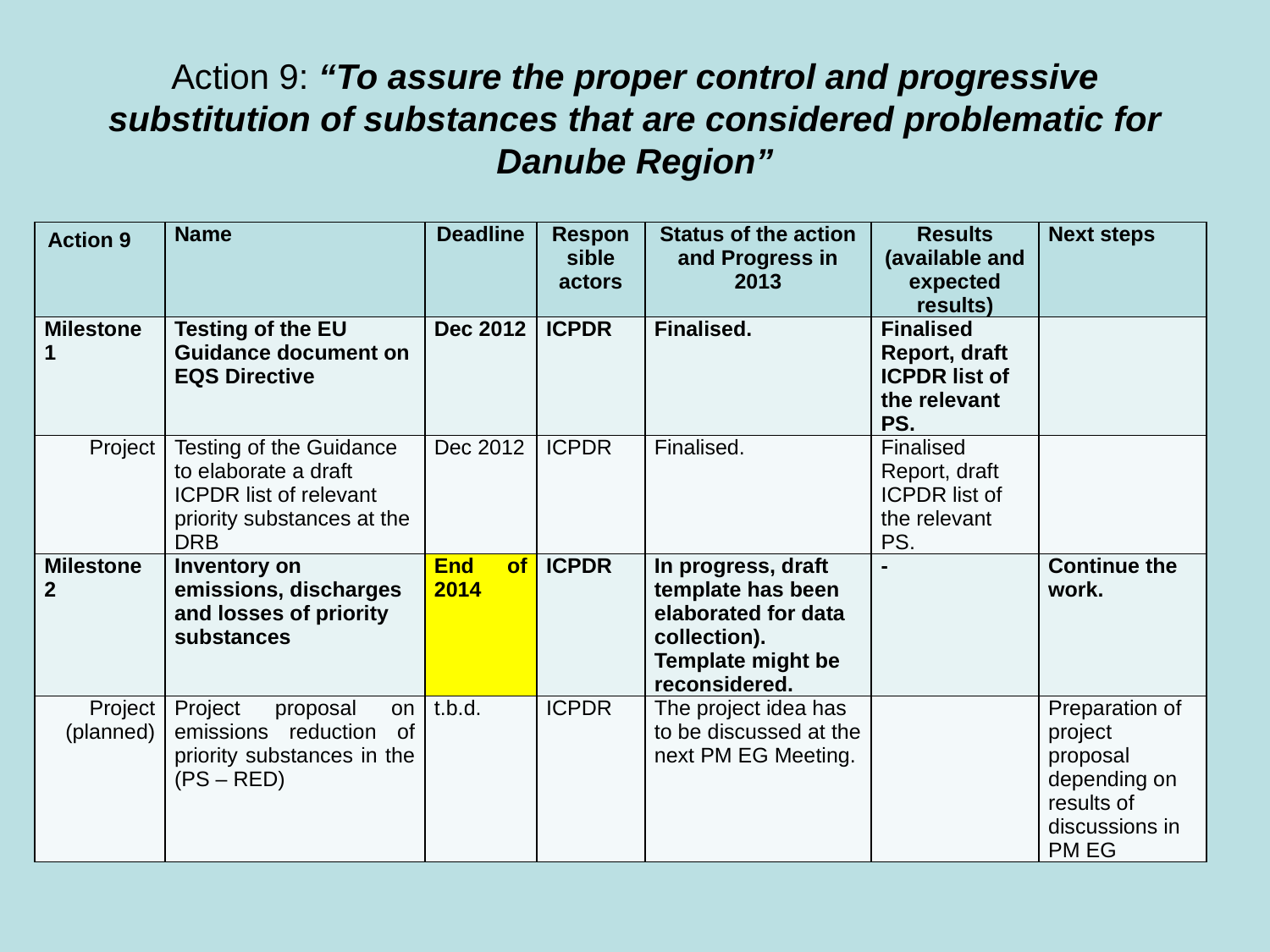

# Action 9: “To assure the proper control and progressive substitution of substances that are considered problematic for Danube Region”
| Action 9 | Name | Deadline | Responsible actors | Status of the action and Progress in 2013 | Results (available and expected results) | Next steps |
| --- | --- | --- | --- | --- | --- | --- |
| Milestone 1 | Testing of the EU Guidance document on EQS Directive | Dec 2012 | ICPDR | Finalised. | Finalised Report, draft ICPDR list of the relevant PS. |  |
| Project | Testing of the Guidance to elaborate a draft ICPDR list of relevant priority substances at the DRB | Dec 2012 | ICPDR | Finalised. | Finalised Report, draft ICPDR list of the relevant PS. |  |
| Milestone 2 | Inventory on emissions, discharges and losses of priority substances | End of 2014 | ICPDR | In progress, draft template has been elaborated for data collection). Template might be reconsidered. | - | Continue the work. |
| Project (planned) | Project proposal on emissions reduction of priority substances in the (PS – RED) | t.b.d. | ICPDR | The project idea has to be discussed at the next PM EG Meeting. |  | Preparation of project proposal depending on results of discussions in PM EG |